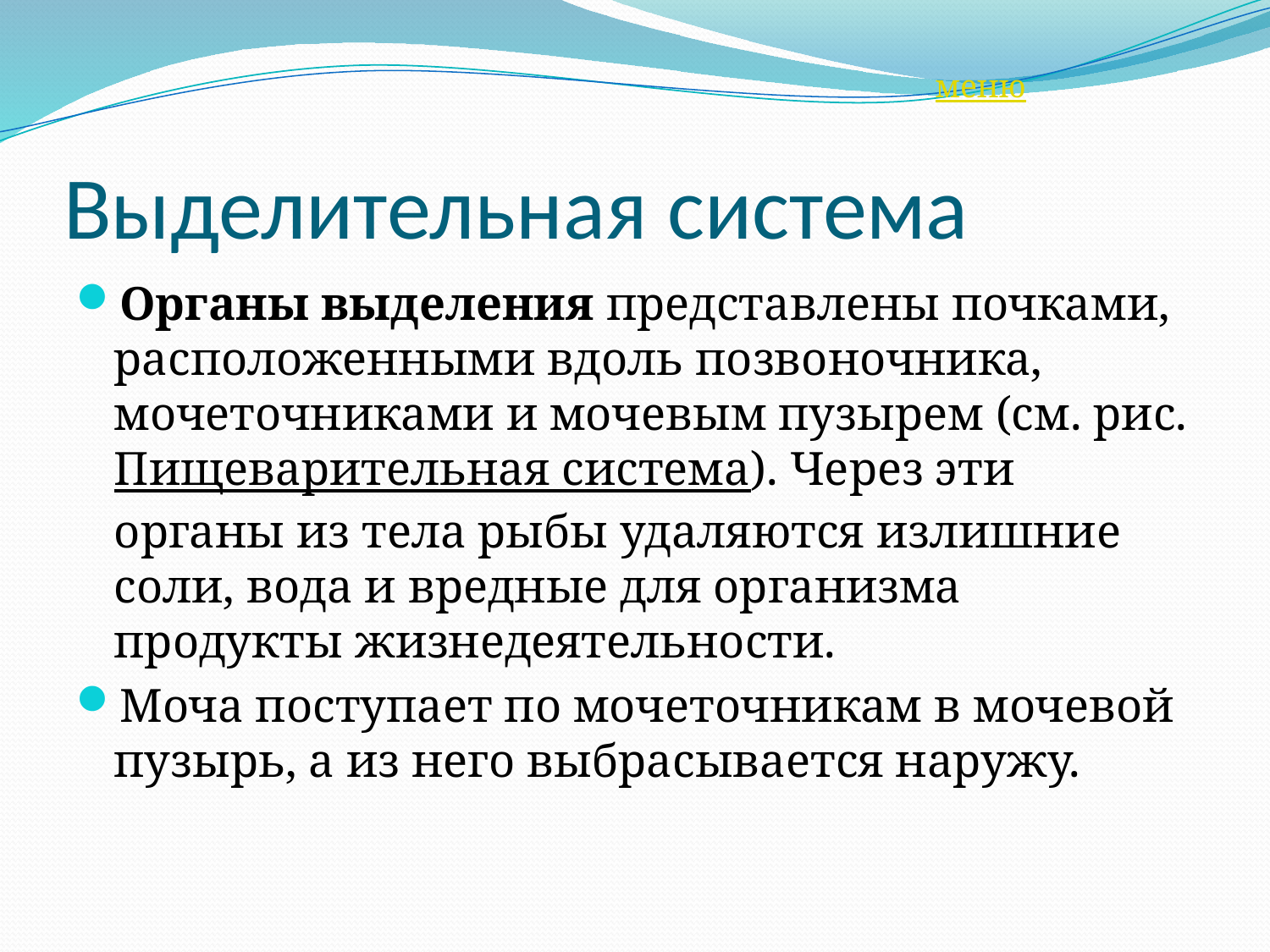

меню
# Выделительная система
Органы выделения представлены почками, расположенными вдоль позвоночника, мочеточниками и мочевым пузырем (см. рис. Пищеварительная система). Через эти органы из тела рыбы удаляются излишние соли, вода и вредные для организма продукты жизнедеятельности.
Моча поступает по мочеточникам в мочевой пузырь, а из него выбрасывается наружу.